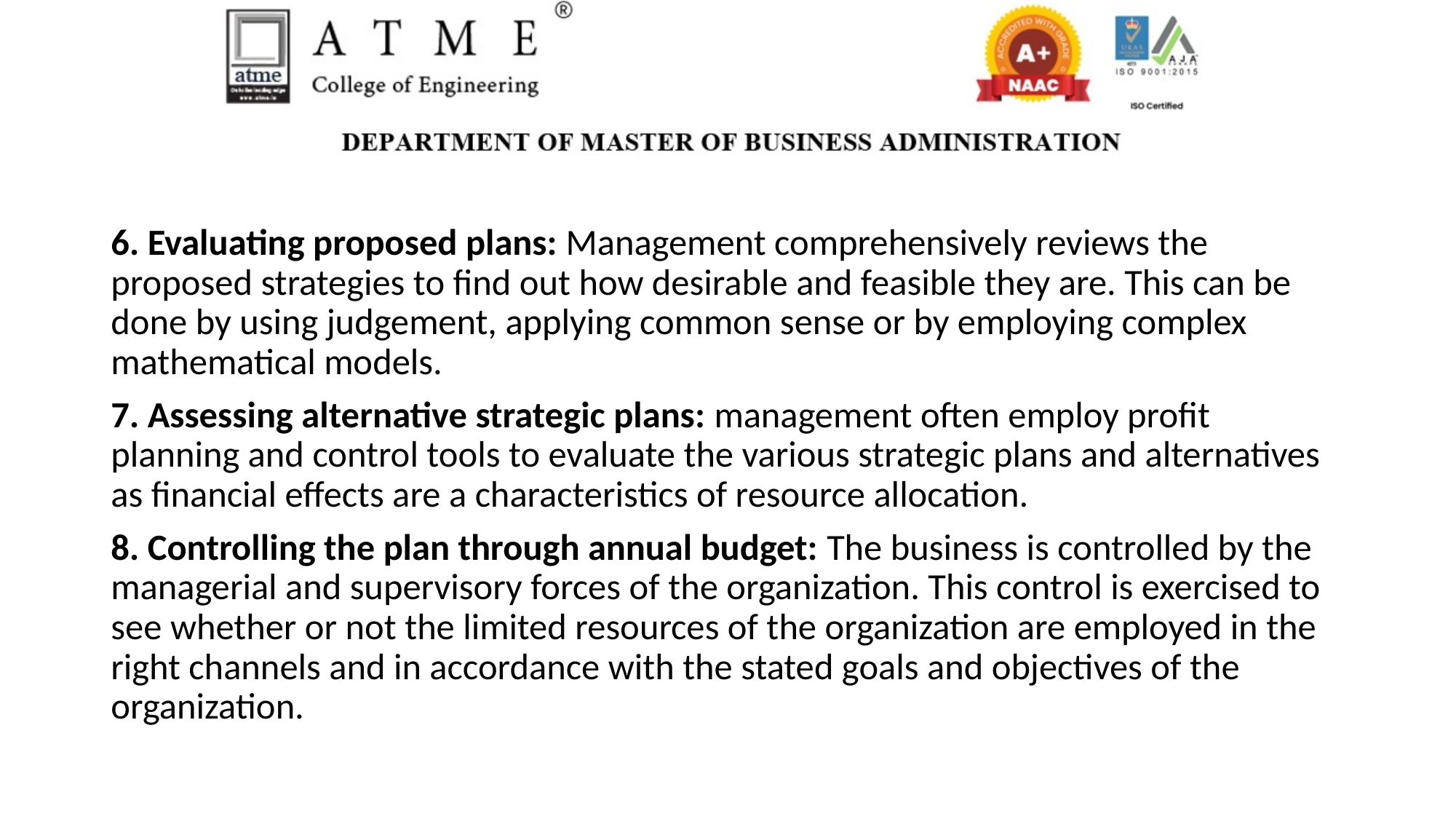

6. Evaluating proposed plans: Management comprehensively reviews the proposed strategies to find out how desirable and feasible they are. This can be done by using judgement, applying common sense or by employing complex mathematical models.
7. Assessing alternative strategic plans: management often employ profit planning and control tools to evaluate the various strategic plans and alternatives as financial effects are a characteristics of resource allocation.
8. Controlling the plan through annual budget: The business is controlled by the managerial and supervisory forces of the organization. This control is exercised to see whether or not the limited resources of the organization are employed in the right channels and in accordance with the stated goals and objectives of the organization.